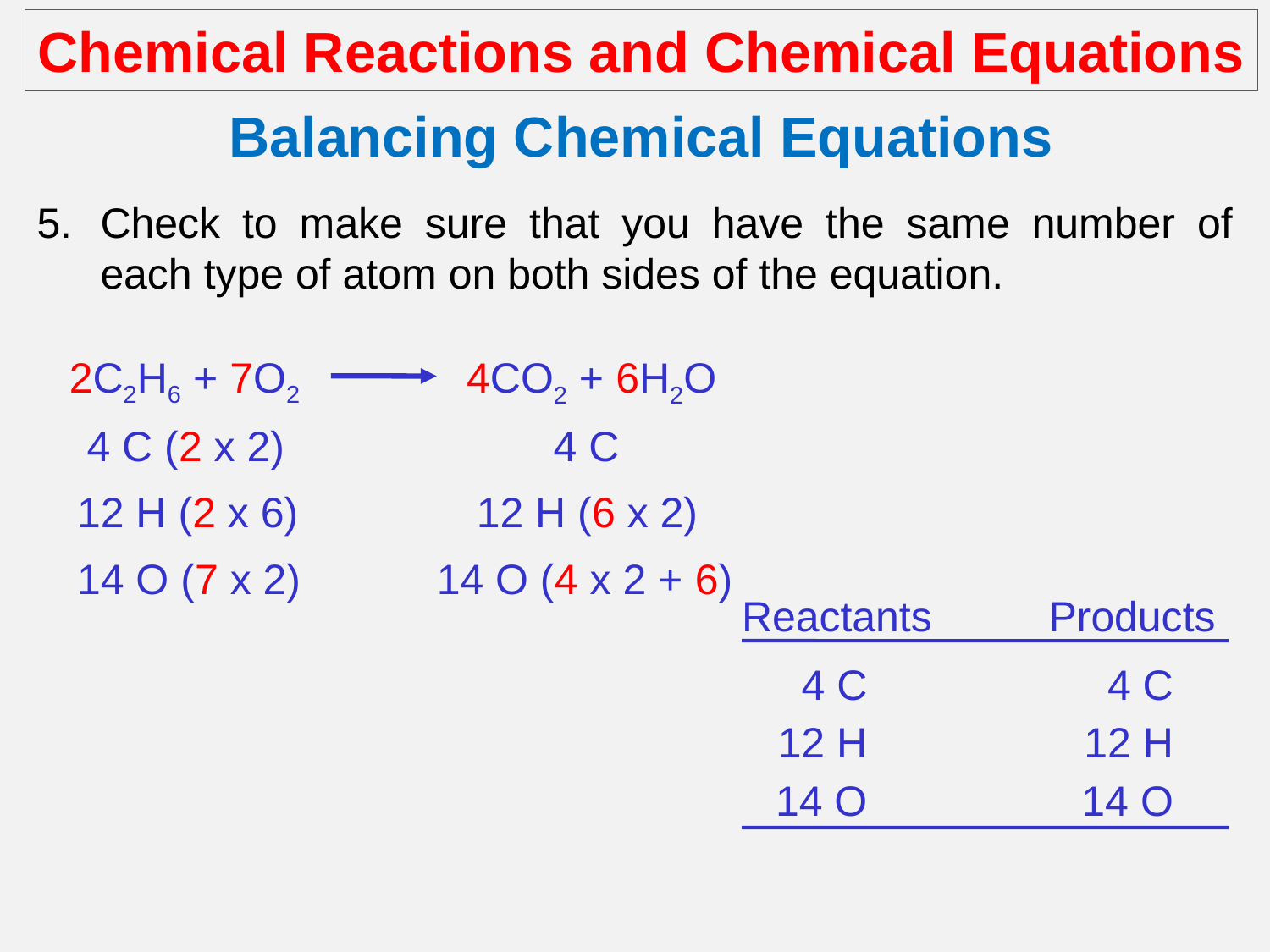

Chemical Reactions and Chemical Equations
Balancing Chemical Equations
Check to make sure that you have the same number of each type of atom on both sides of the equation.
2C2H6 + 7O2
4CO2 + 6H2O

4 C (2 x 2)
4 C
12 H (2 x 6)
12 H (6 x 2)
14 O (7 x 2)
14 O (4 x 2 + 6)
Reactants
Products

4 C
4 C
12 H
12 H
14 O
14 O